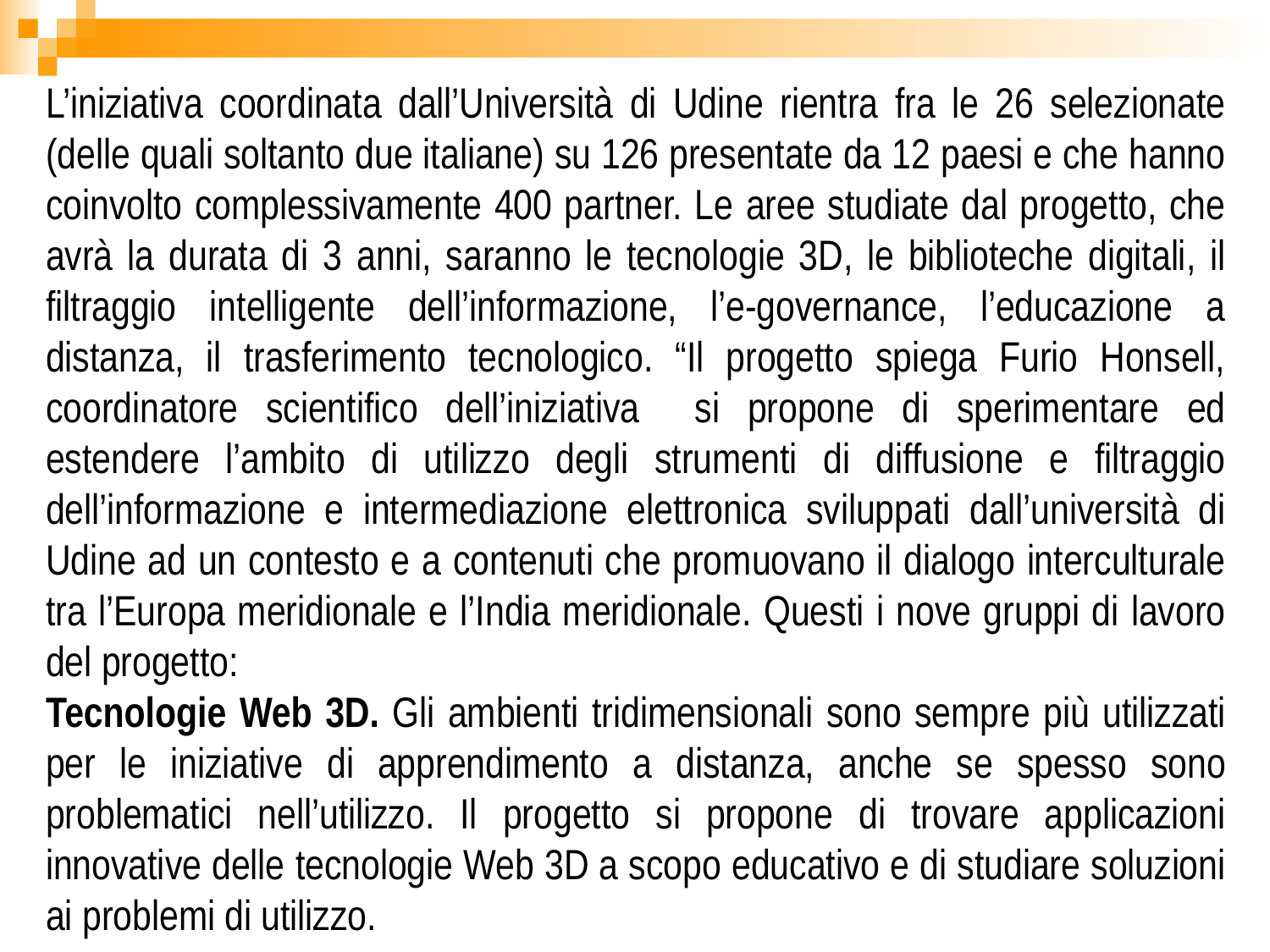

L’iniziativa coordinata dall’Università di Udine rientra fra le 26 selezionate (delle quali soltanto due italiane) su 126 presentate da 12 paesi e che hanno coinvolto complessivamente 400 partner. Le aree studiate dal progetto, che avrà la durata di 3 anni, saranno le tecnologie 3D, le biblioteche digitali, il filtraggio intelligente dell’informazione, l’e-governance, l’educazione a distanza, il trasferimento tecnologico. “Il progetto spiega Furio Honsell, coordinatore scientifico dell’iniziativa  si propone di sperimentare ed estendere l’ambito di utilizzo degli strumenti di diffusione e filtraggio dell’informazione e intermediazione elettronica sviluppati dall’università di Udine ad un contesto e a contenuti che promuovano il dialogo interculturale tra l’Europa meridionale e l’India meridionale. Questi i nove gruppi di lavoro del progetto:
Tecnologie Web 3D. Gli ambienti tridimensionali sono sempre più utilizzati per le iniziative di apprendimento a distanza, anche se spesso sono problematici nell’utilizzo. Il progetto si propone di trovare applicazioni innovative delle tecnologie Web 3D a scopo educativo e di studiare soluzioni ai problemi di utilizzo.